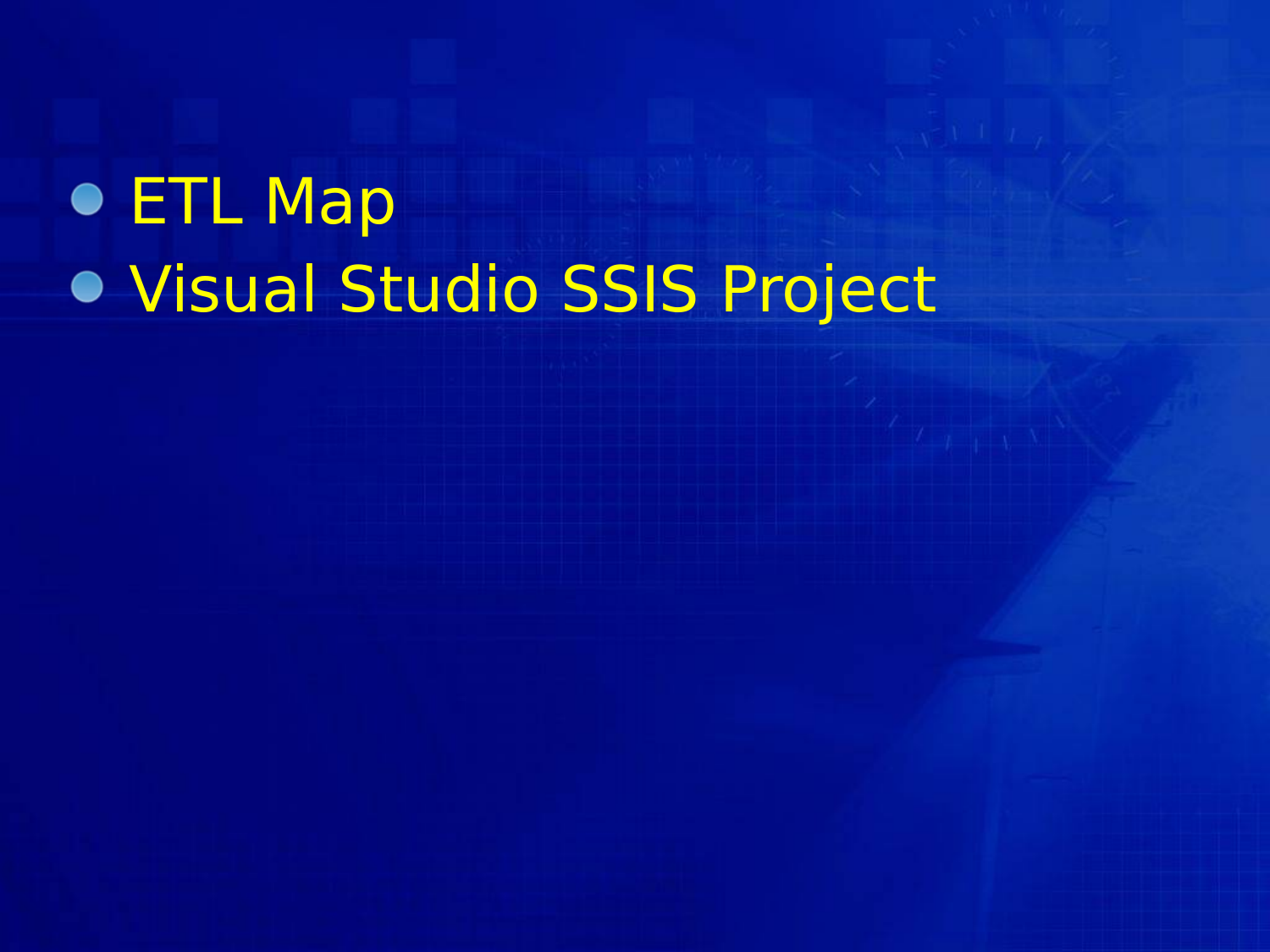

#
ETL Map
Visual Studio SSIS Project